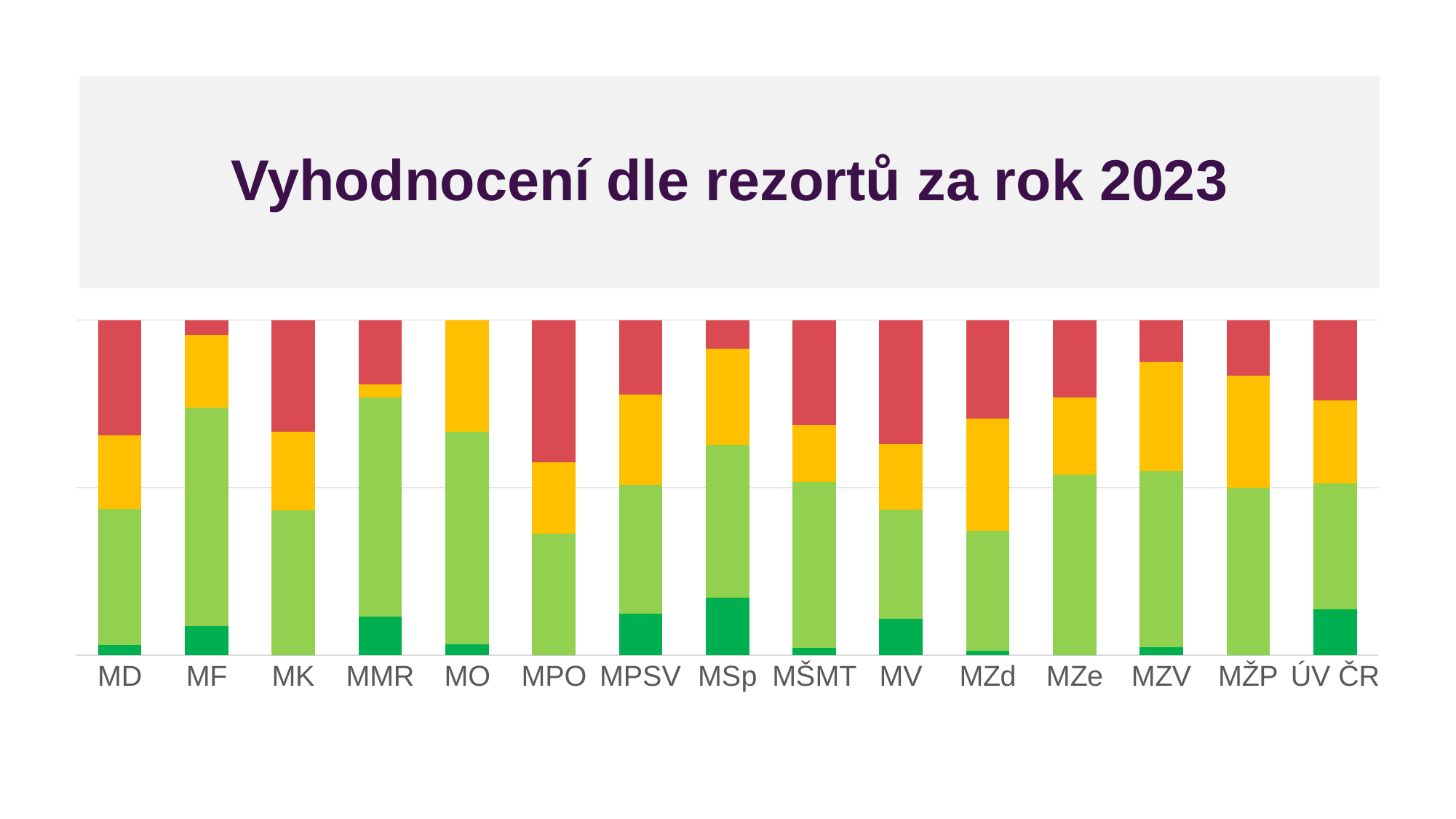

# Vyhodnocení dle rezortů za rok 2023

### Chart

| Category | Splněno | Plněno průběžně | Splněno částečně | Nesplněno |
|---|---|---|---|---|
| ÚV ČR | 0.13675213675213677 | 0.37606837606837606 | 0.24786324786324787 | 0.23931623931623933 |
| MŽP | 0.0 | 0.5 | 0.3333333333333333 | 0.16666666666666666 |
| MZV | 0.025 | 0.525 | 0.325 | 0.125 |
| MZe | 0.0 | 0.5384615384615384 | 0.23076923076923078 | 0.23076923076923078 |
| MZd | 0.01282051282051282 | 0.358974358974359 | 0.3333333333333333 | 0.2948717948717949 |
| MV | 0.10869565217391304 | 0.32608695652173914 | 0.1956521739130435 | 0.3695652173913043 |
| MŠMT | 0.02247191011235955 | 0.4943820224719101 | 0.16853932584269662 | 0.3146067415730337 |
| MSp | 0.17142857142857143 | 0.45714285714285713 | 0.2857142857142857 | 0.08571428571428572 |
| MPSV | 0.12307692307692308 | 0.38461538461538464 | 0.2692307692307692 | 0.2230769230769231 |
| MPO | 0.0 | 0.36363636363636365 | 0.21212121212121213 | 0.42424242424242425 |
| MO | 0.03333333333333333 | 0.6333333333333333 | 0.3333333333333333 | 0.0 |
| MMR | 0.11538461538461539 | 0.6538461538461539 | 0.038461538461538464 | 0.19230769230769232 |
| MK | 0.0 | 0.43333333333333335 | 0.23333333333333334 | 0.3333333333333333 |
| MF | 0.08695652173913043 | 0.6521739130434783 | 0.21739130434782608 | 0.043478260869565216 |
| MD | 0.03125 | 0.40625 | 0.21875 | 0.34375 |